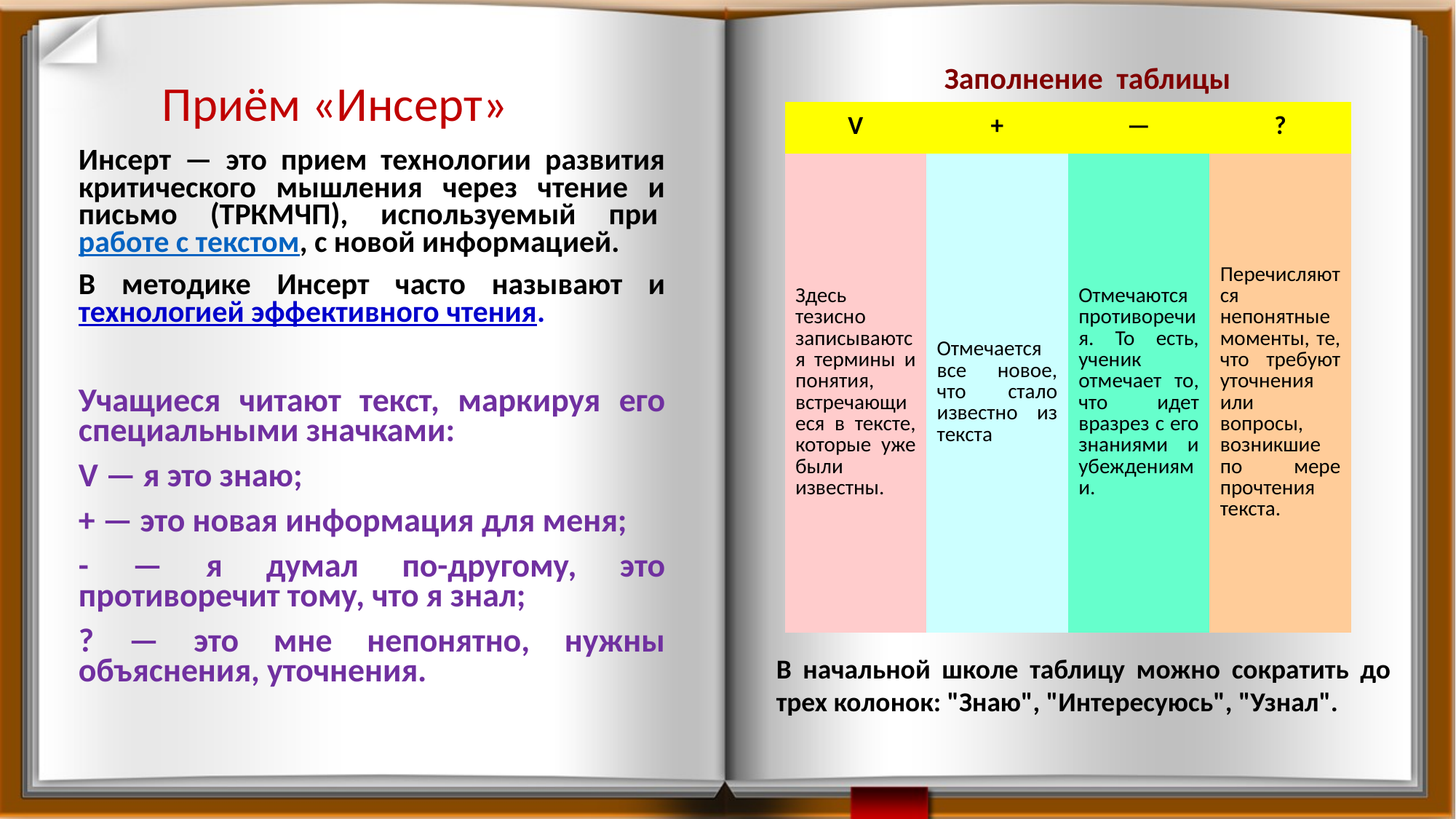

Заполнение  таблицы
# Приём «Инсерт»
| V | + | — | ? |
| --- | --- | --- | --- |
| Здесь тезисно записываются термины и понятия, встречающиеся в тексте, которые уже были известны. | Отмечается все новое, что стало известно из текста | Отмечаются противоречия. То есть, ученик отмечает то, что идет вразрез с его знаниями и убеждениями. | Перечисляются непонятные моменты, те, что требуют уточнения или вопросы, возникшие по мере прочтения текста. |
Инсерт — это прием технологии развития критического мышления через чтение и письмо (ТРКМЧП), используемый при работе с текстом, с новой информацией.
В методике Инсерт часто называют и технологией эффективного чтения.

Учащиеся читают текст, маркируя его специальными значками:
V — я это знаю;
+ — это новая информация для меня;
- — я думал по-другому, это противоречит тому, что я знал;
? — это мне непонятно, нужны объяснения, уточнения.

В начальной школе таблицу можно сократить до трех колонок: "Знаю", "Интересуюсь", "Узнал".